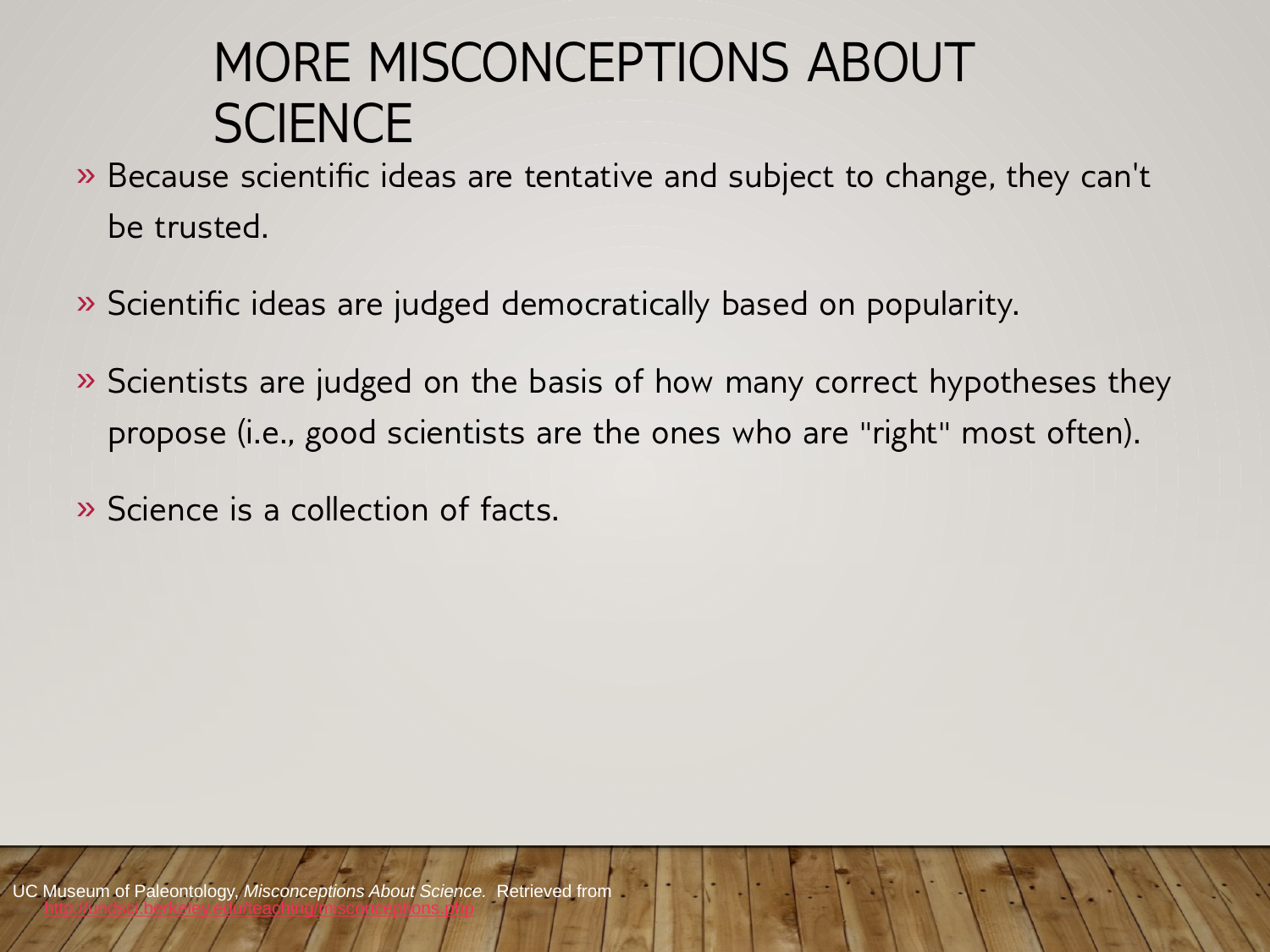

# More misconceptions about science
Because scientific ideas are tentative and subject to change, they can't be trusted.
Scientific ideas are judged democratically based on popularity.
Scientists are judged on the basis of how many correct hypotheses they propose (i.e., good scientists are the ones who are "right" most often).
Science is a collection of facts.

UC Museum of Paleontology, Misconceptions About Science.  Retrieved from http://undsci.berkeley.edu/teaching/misconceptions.php